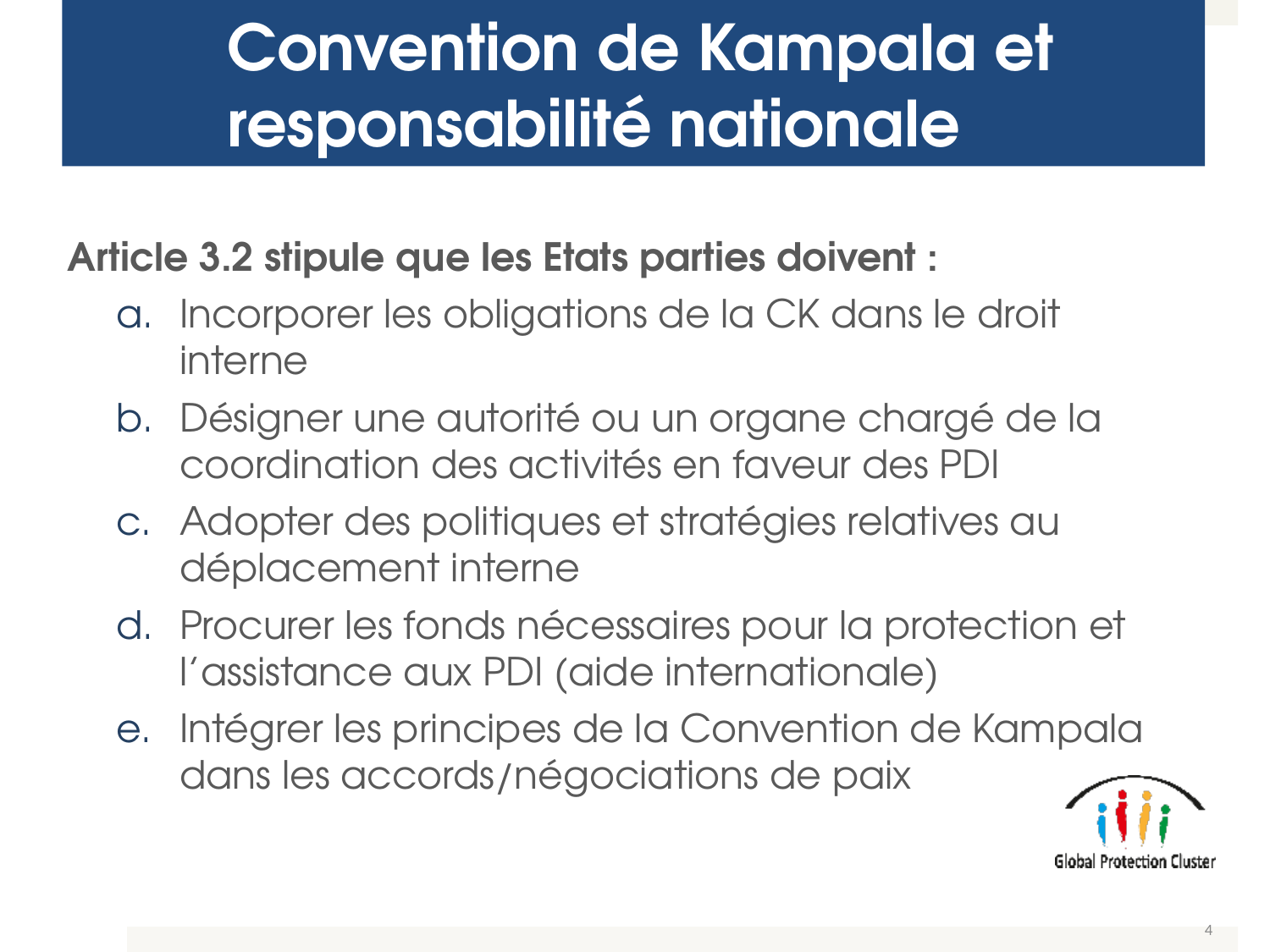

# Convention de Kampala et responsabilité nationale
Article 3.2 stipule que les Etats parties doivent :
Incorporer les obligations de la CK dans le droit interne
Désigner une autorité ou un organe chargé de la coordination des activités en faveur des PDI
Adopter des politiques et stratégies relatives au déplacement interne
Procurer les fonds nécessaires pour la protection et l’assistance aux PDI (aide internationale)
Intégrer les principes de la Convention de Kampala dans les accords/négociations de paix